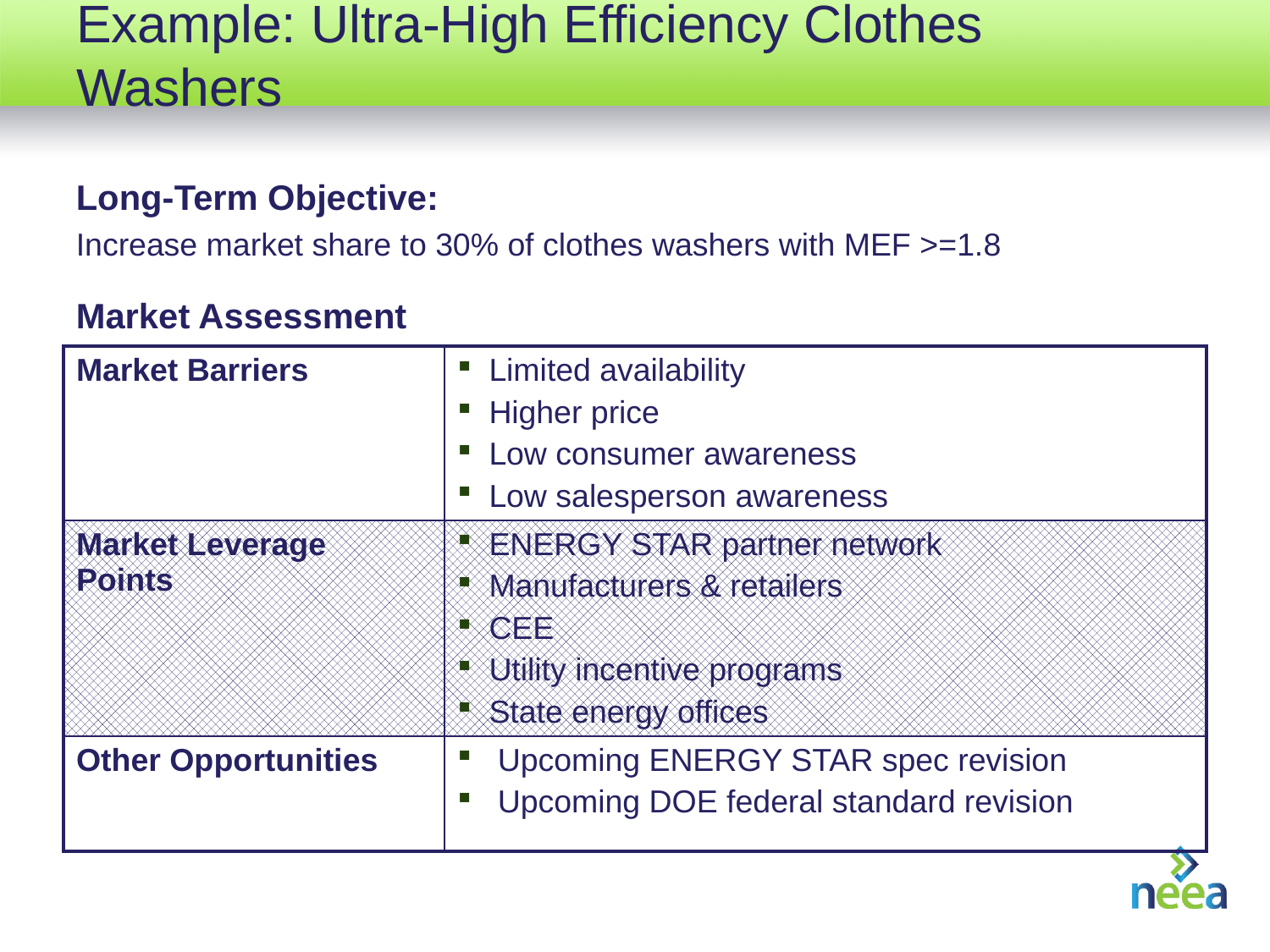

# Example: Ultra-High Efficiency Clothes Washers
Long-Term Objective:
Increase market share to 30% of clothes washers with MEF >=1.8

Market Assessment
| Market Barriers | Limited availability Higher price Low consumer awareness Low salesperson awareness |
| --- | --- |
| Market Leverage Points | ENERGY STAR partner network Manufacturers & retailers CEE Utility incentive programs State energy offices |
| Other Opportunities | Upcoming ENERGY STAR spec revision Upcoming DOE federal standard revision |